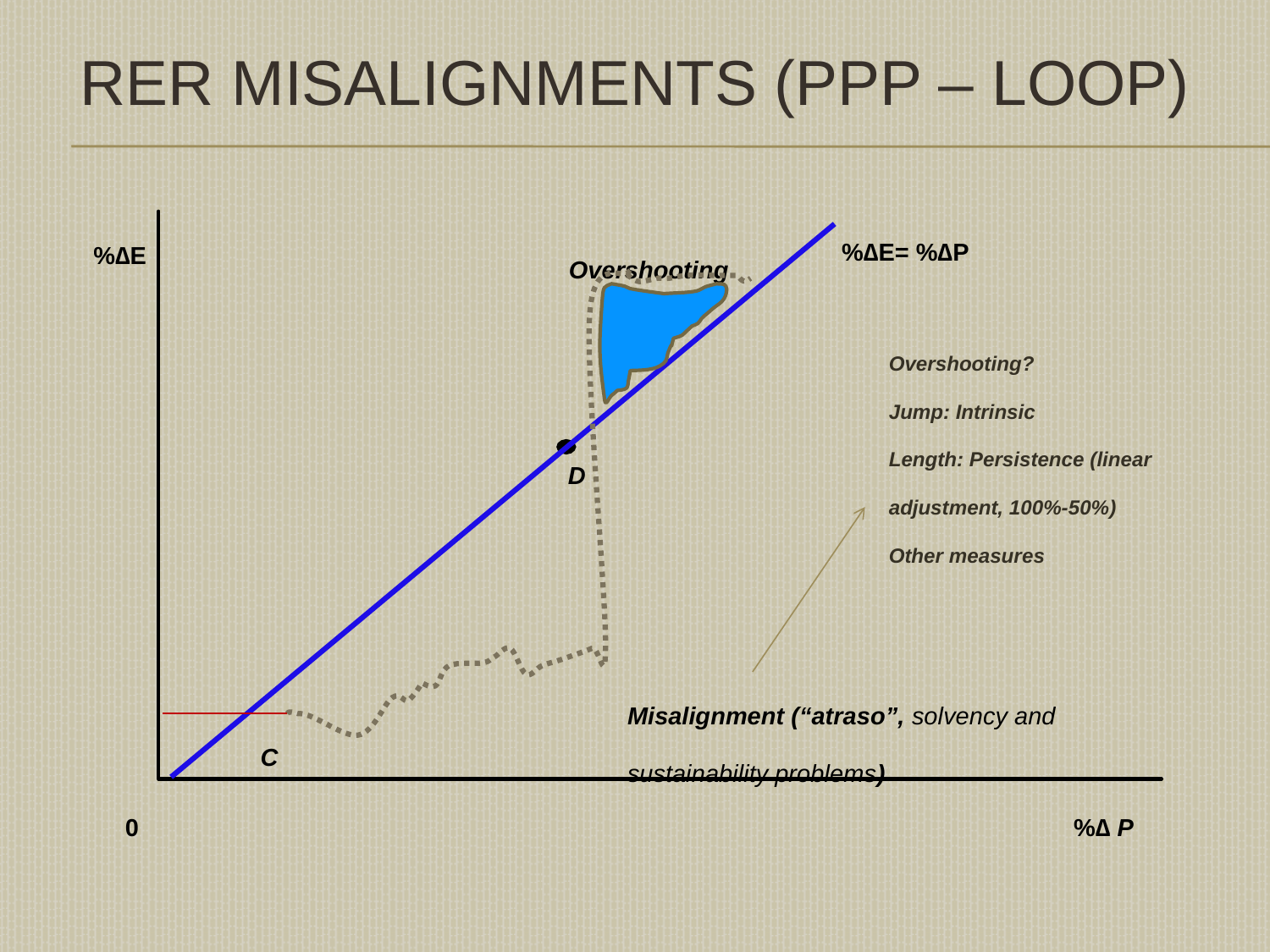

# RER misalignments (PPP – LOOP)
%∆E= %∆P
%∆E

Overshooting
D

C
0
%∆ P

Misalignment (“atraso”, solvency and sustainability problems)
Overshooting?
Jump: Intrinsic
Length: Persistence (linear adjustment, 100%-50%)
Other measures